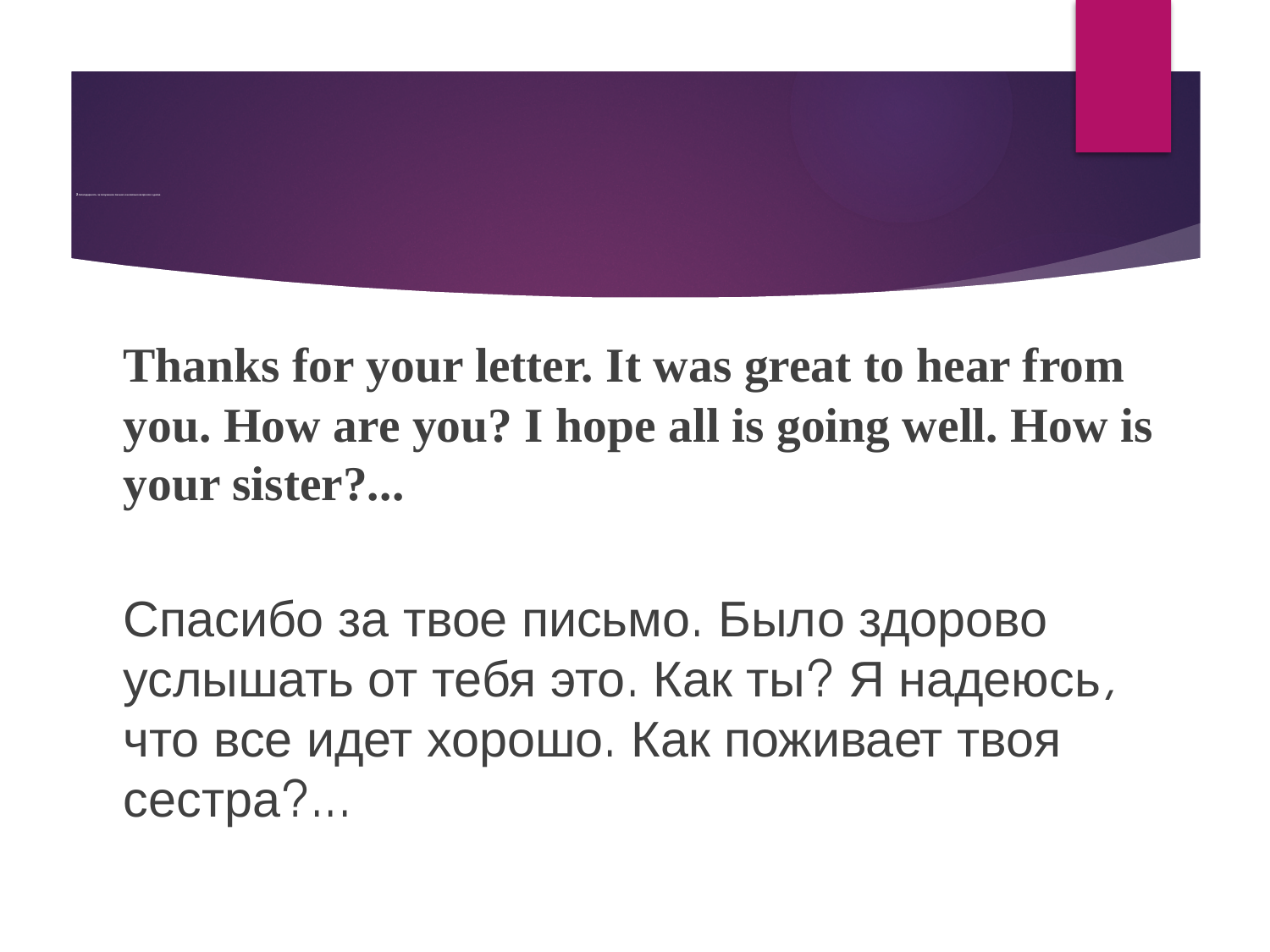

# 2. Благодарность за полученное письмо и несколько вопросов о делах.

		Thanks for your letter. It was great to hear from  you. How are you? I hope all is going well. How is your sister?...
Спасибо за твое письмо. Было здорово услышать от тебя это. Как ты? Я надеюсь, что все идет хорошо. Как поживает твоя сестра?...